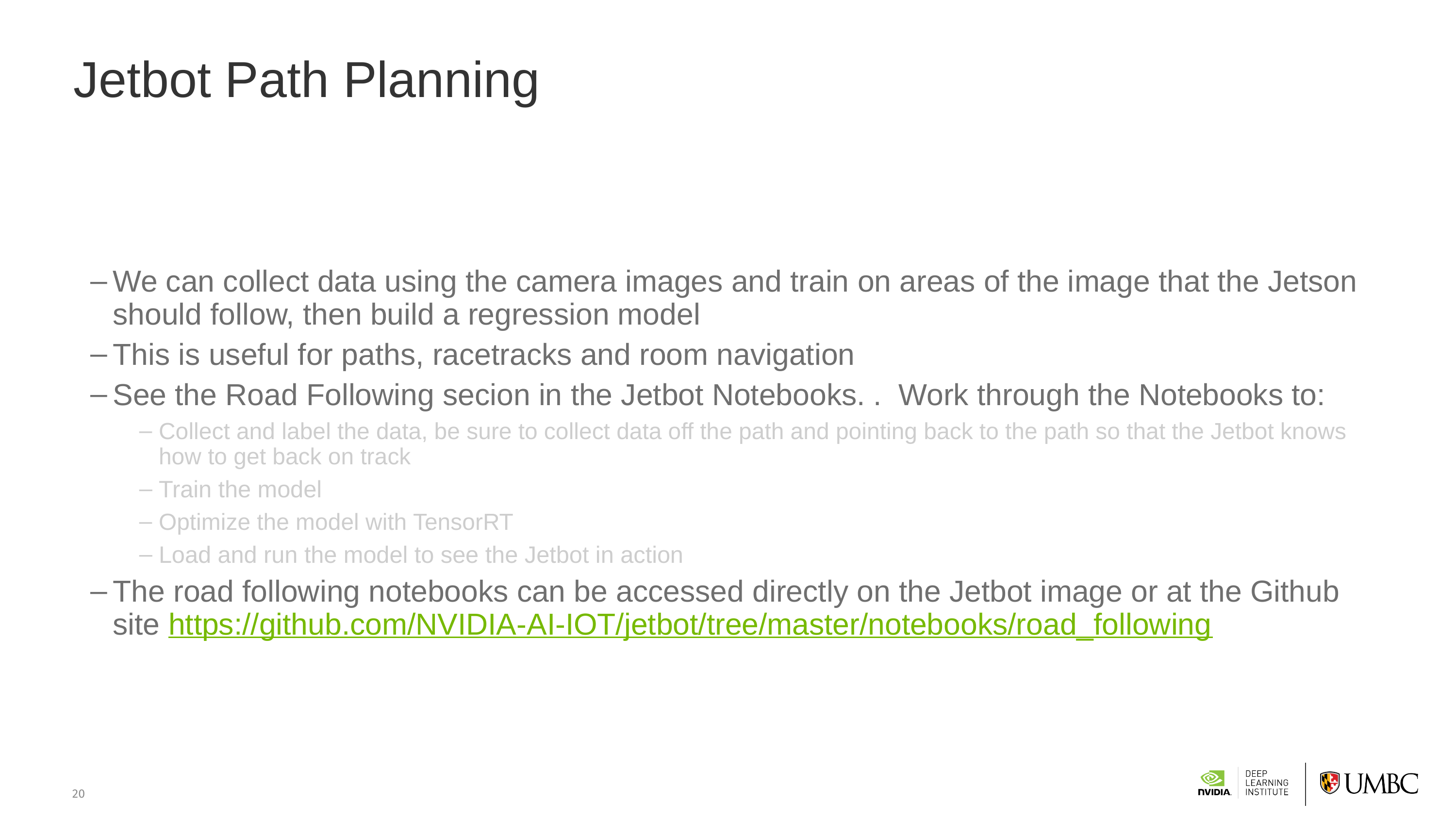

# Jetbot Path Planning
We can collect data using the camera images and train on areas of the image that the Jetson should follow, then build a regression model
This is useful for paths, racetracks and room navigation
See the Road Following secion in the Jetbot Notebooks. .  Work through the Notebooks to:
Collect and label the data, be sure to collect data off the path and pointing back to the path so that the Jetbot knows how to get back on track
Train the model
Optimize the model with TensorRT
Load and run the model to see the Jetbot in action
The road following notebooks can be accessed directly on the Jetbot image or at the Github site https://github.com/NVIDIA-AI-IOT/jetbot/tree/master/notebooks/road_following